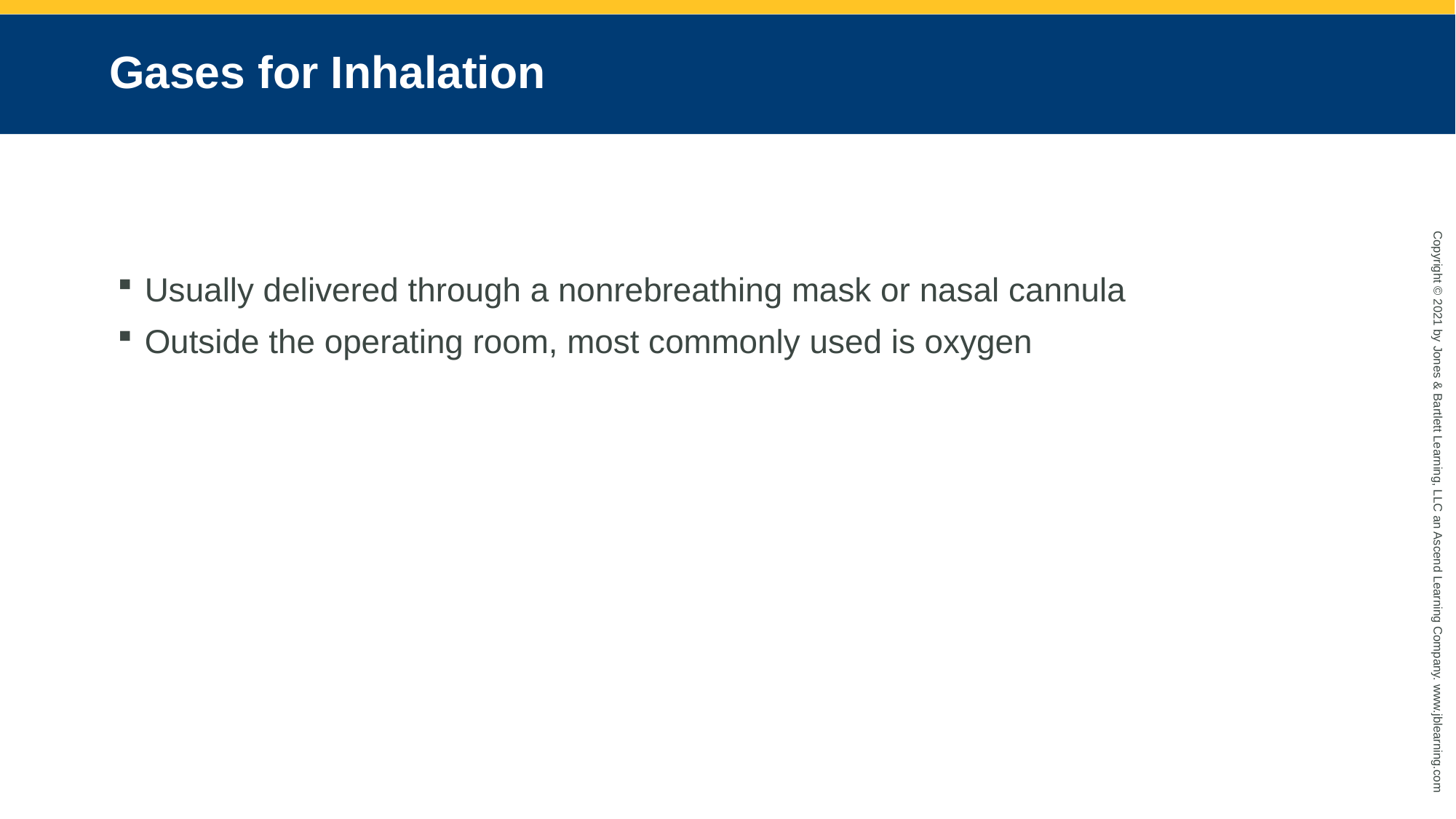

# Gases for Inhalation
Usually delivered through a nonrebreathing mask or nasal cannula
Outside the operating room, most commonly used is oxygen